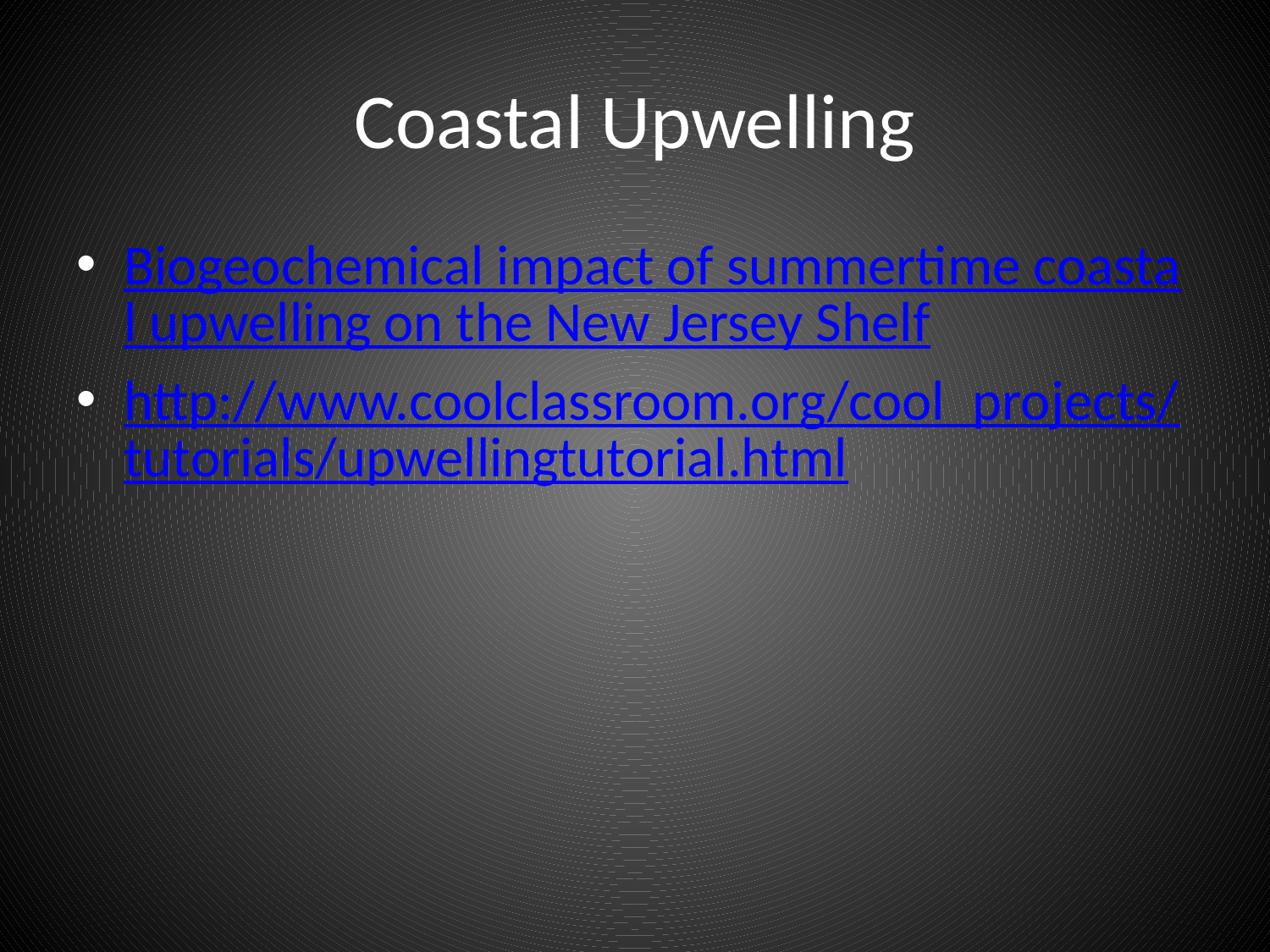

# Coastal Upwelling
Biogeochemical impact of summertime coastal upwelling on the New Jersey Shelf
http://www.coolclassroom.org/cool_projects/tutorials/upwellingtutorial.html